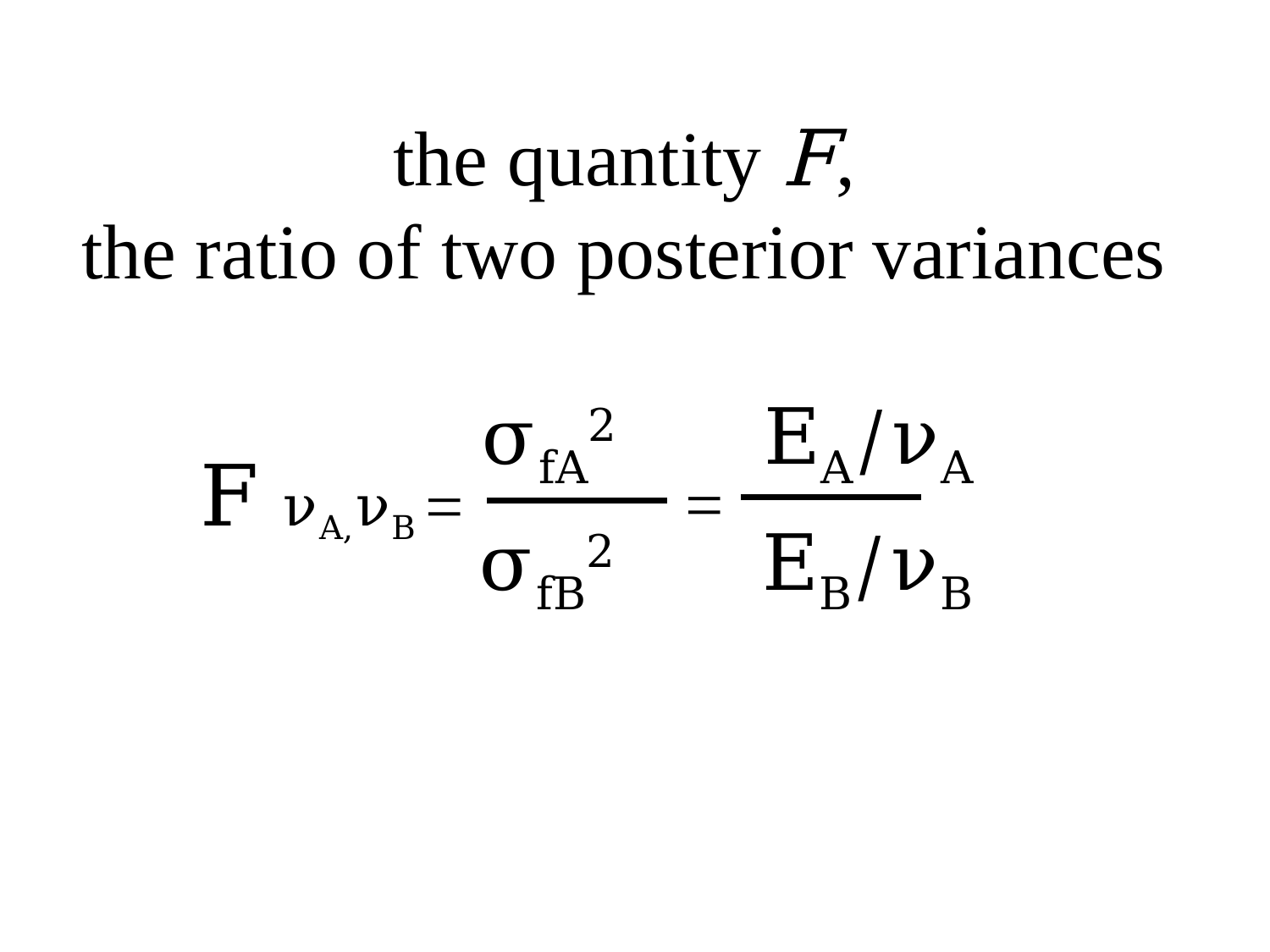

# the quantity F, the ratio of two posterior variances
σfA2      EA/νA
F νA,νB
=
=
σfB2      EB/νB